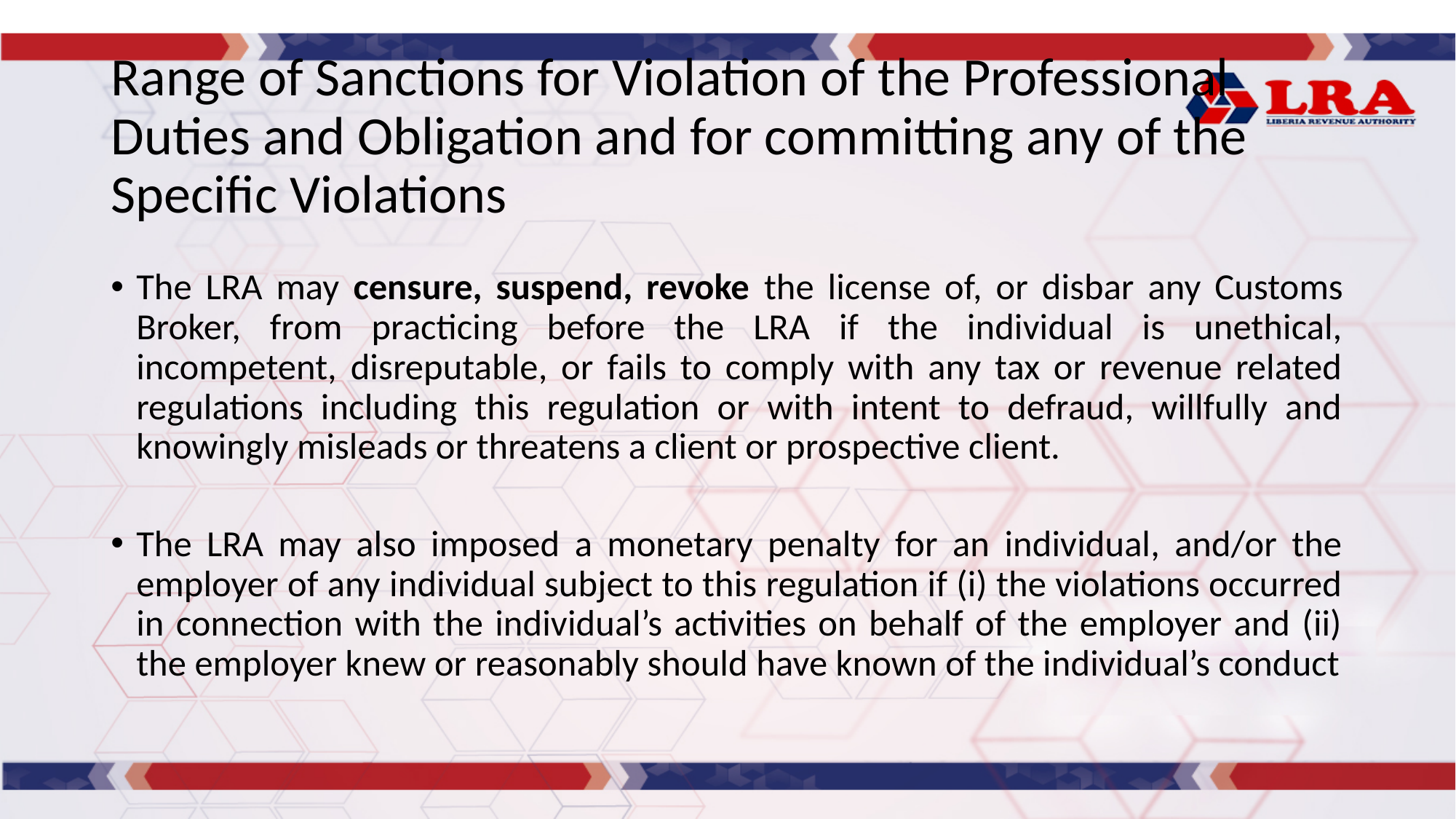

# Range of Sanctions for Violation of the Professional Duties and Obligation and for committing any of the Specific Violations

The LRA may censure, suspend, revoke the license of, or disbar any Customs Broker, from practicing before the LRA if the individual is unethical, incompetent, disreputable, or fails to comply with any tax or revenue related regulations including this regulation or with intent to defraud, willfully and knowingly misleads or threatens a client or prospective client.

The LRA may also imposed a monetary penalty for an individual, and/or the employer of any individual subject to this regulation if (i) the violations occurred in connection with the individual’s activities on behalf of the employer and (ii) the employer knew or reasonably should have known of the individual’s conduct